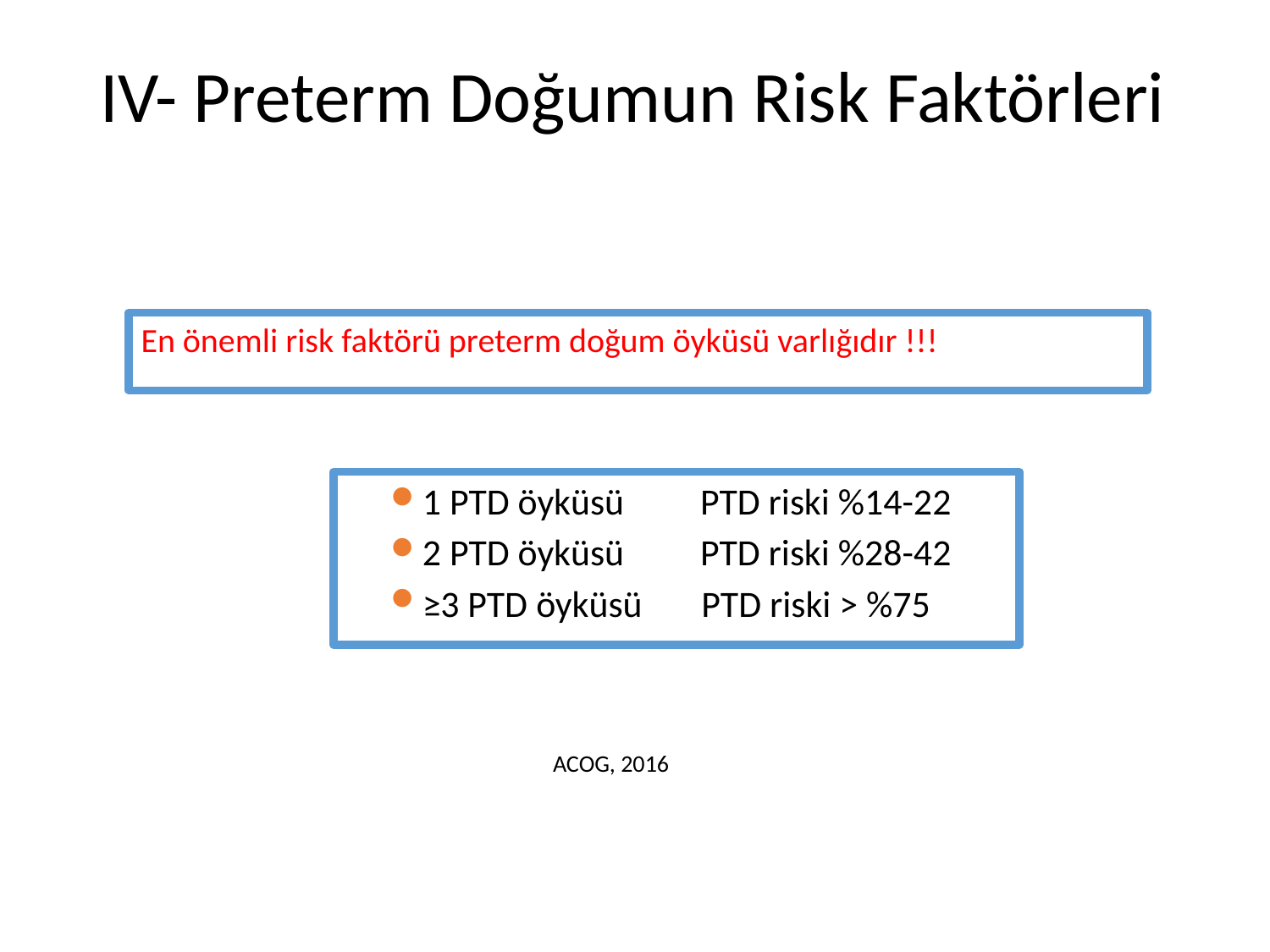

# IV- Preterm Doğumun Risk Faktörleri
En önemli risk faktörü preterm doğum öyküsü varlığıdır !!!

1 PTD öyküsü         PTD riski %14-22
2 PTD öyküsü         PTD riski %28-42
≥3 PTD öyküsü       PTD riski > %75

ACOG, 2016